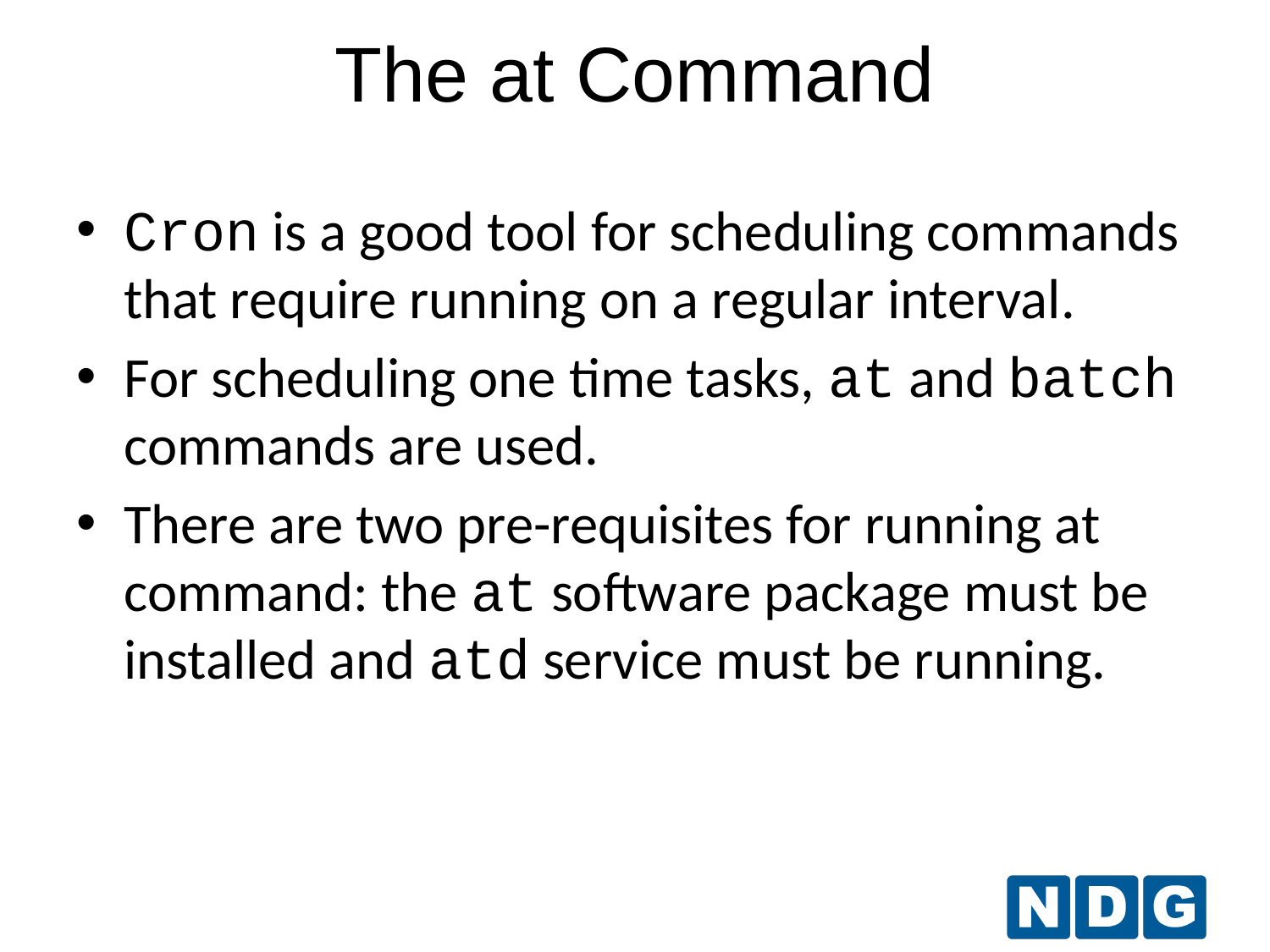

The at Command
Cron is a good tool for scheduling commands that require running on a regular interval.
For scheduling one time tasks, at and batch commands are used.
There are two pre-requisites for running at command: the at software package must be installed and atd service must be running.